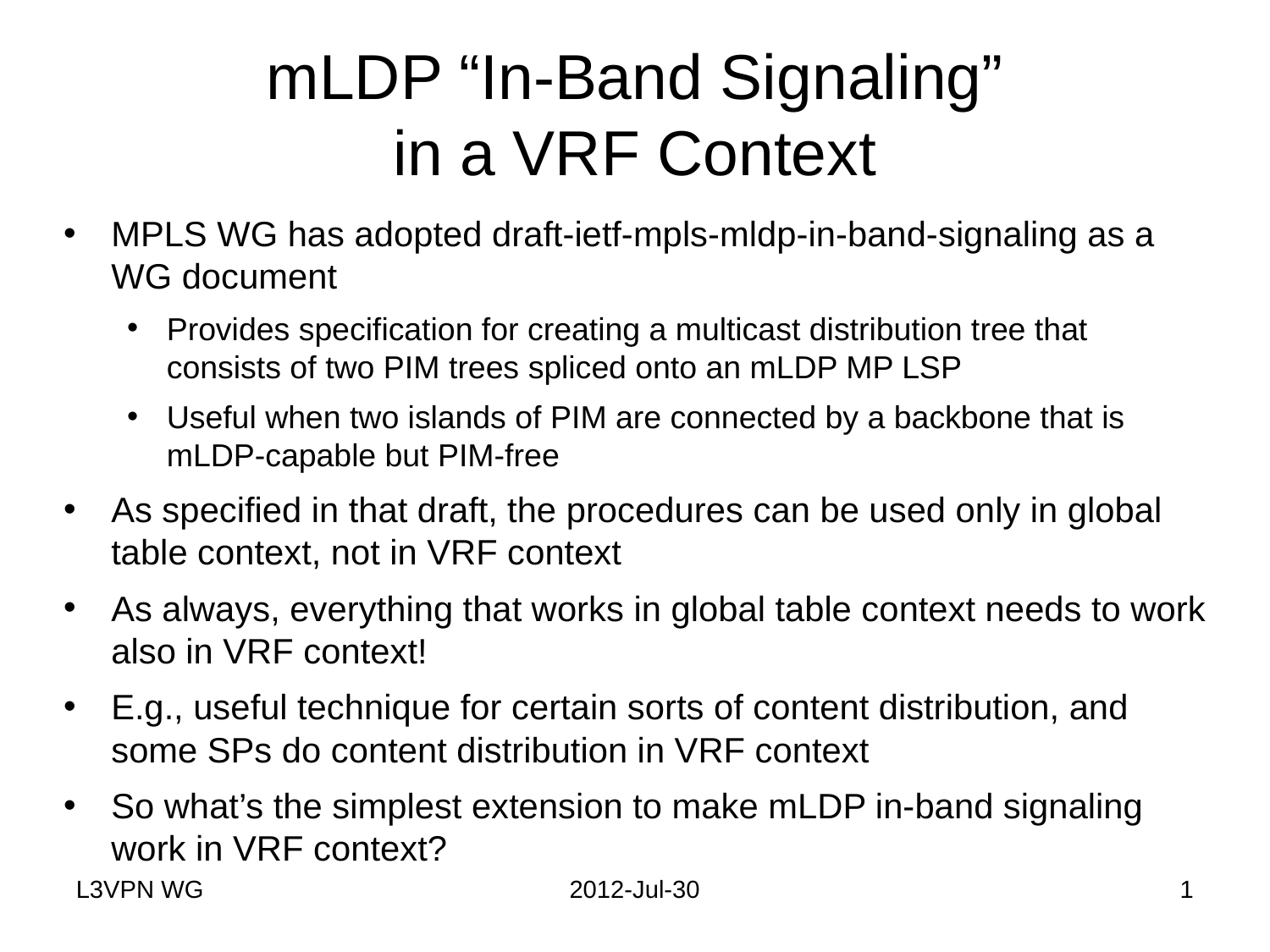

# mLDP “In-Band Signaling” in a VRF Context
MPLS WG has adopted draft-ietf-mpls-mldp-in-band-signaling as a WG document
Provides specification for creating a multicast distribution tree that consists of two PIM trees spliced onto an mLDP MP LSP
Useful when two islands of PIM are connected by a backbone that is mLDP-capable but PIM-free
As specified in that draft, the procedures can be used only in global table context, not in VRF context
As always, everything that works in global table context needs to work also in VRF context!
E.g., useful technique for certain sorts of content distribution, and some SPs do content distribution in VRF context
So what’s the simplest extension to make mLDP in-band signaling work in VRF context?
L3VPN WG
2012-Jul-30
1